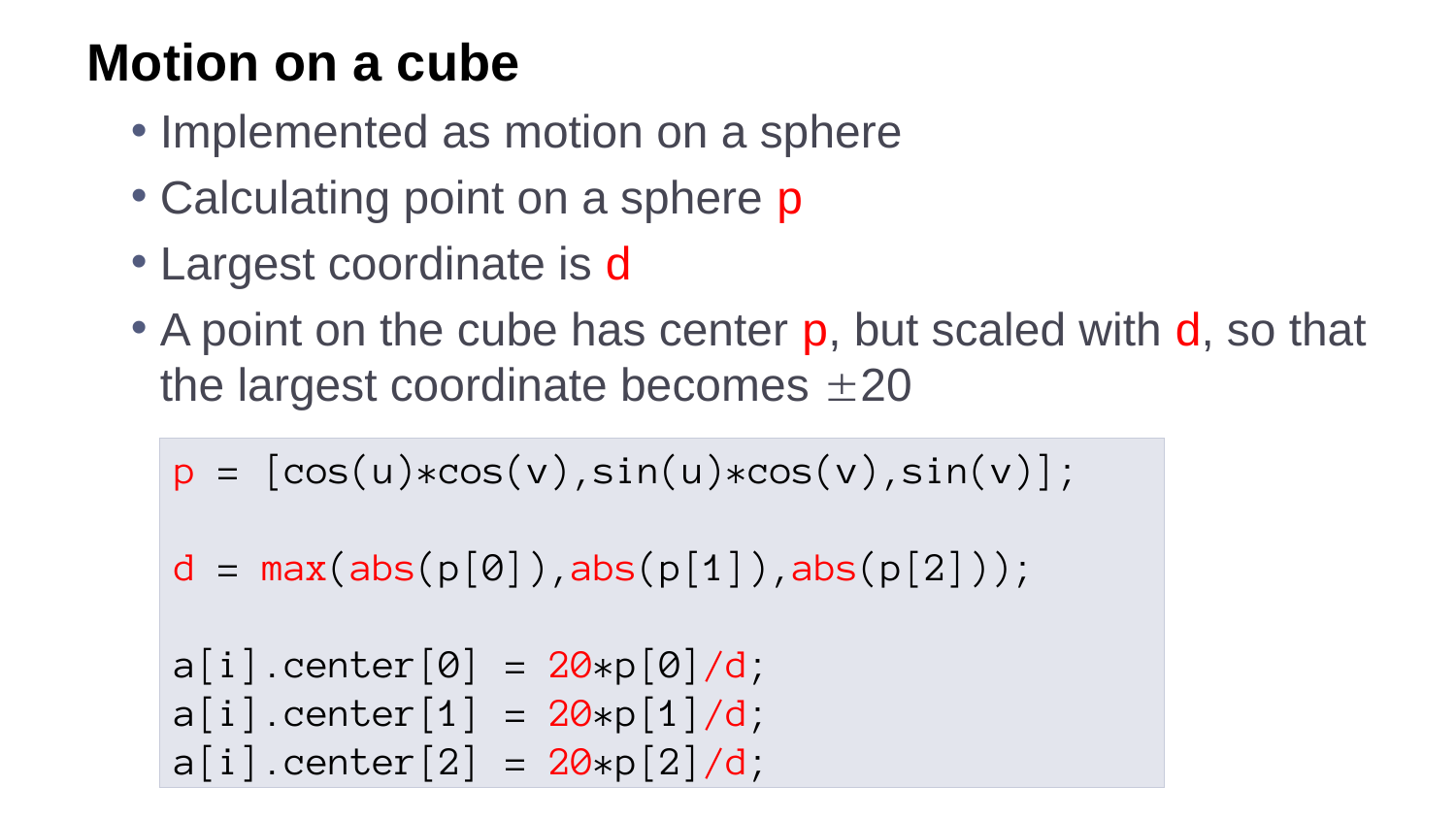

Motion on a cube
Implemented as motion on a sphere
Calculating point on a sphere p
Largest coordinate is d
A point on the cube has center p, but scaled with d, so that the largest coordinate becomes ±20
p = [cos(u)*cos(v),sin(u)*cos(v),sin(v)];

d = max(abs(p[0]),abs(p[1]),abs(p[2]));

a[i].center[0] = 20*p[0]/d;
a[i].center[1] = 20*p[1]/d;
a[i].center[2] = 20*p[2]/d;